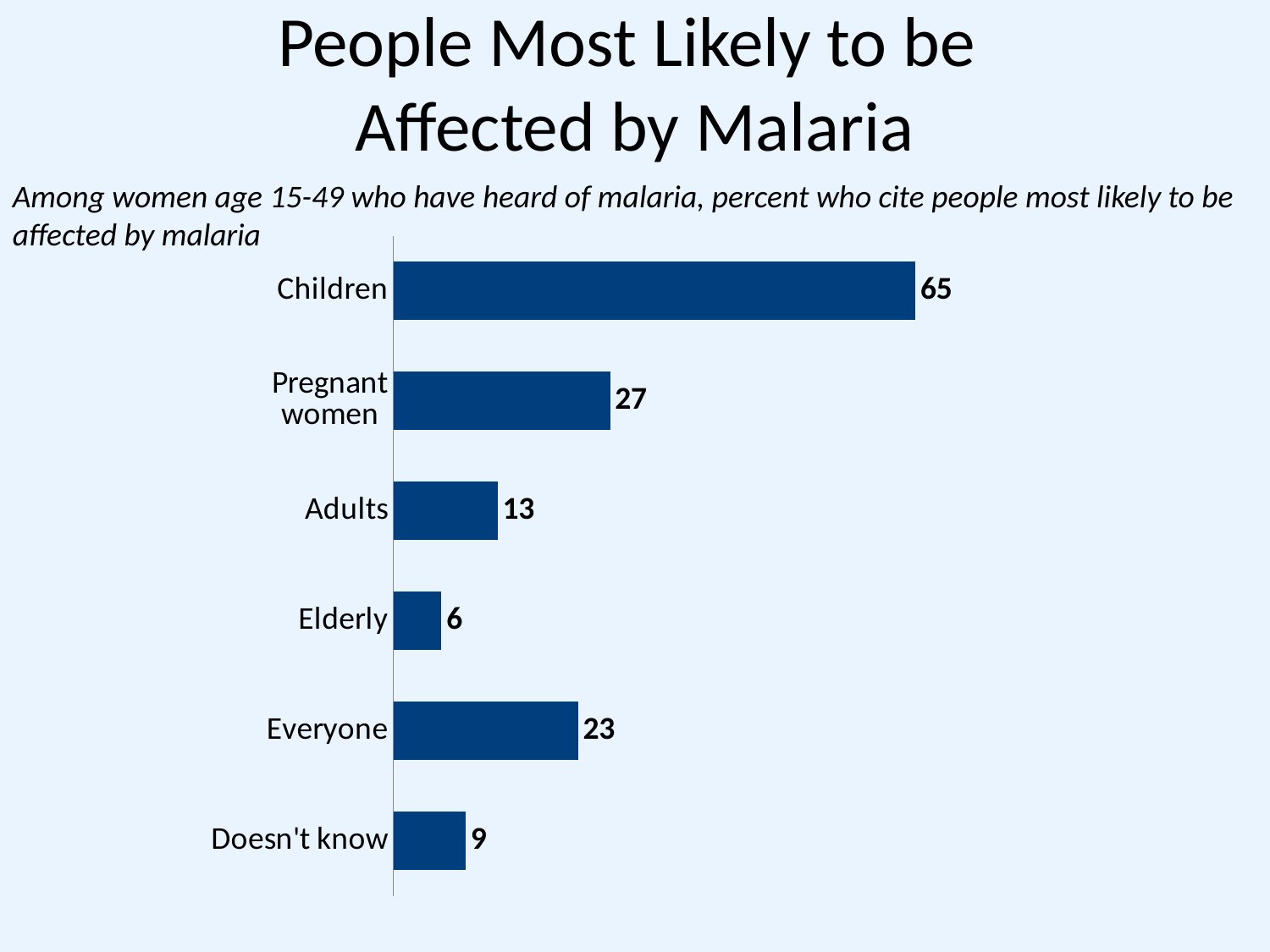

# People Most Likely to be Affected by Malaria
Among women age 15-49 who have heard of malaria, percent who cite people most likely to be affected by malaria

### Chart

| Category | Series 1 |
|---|---|
| Doesn't know | 9.0 |
| Everyone | 23.0 |
| Elderly | 6.0 |
| Adults | 13.0 |
| Pregnant women | 27.0 |
| Children | 65.0 |